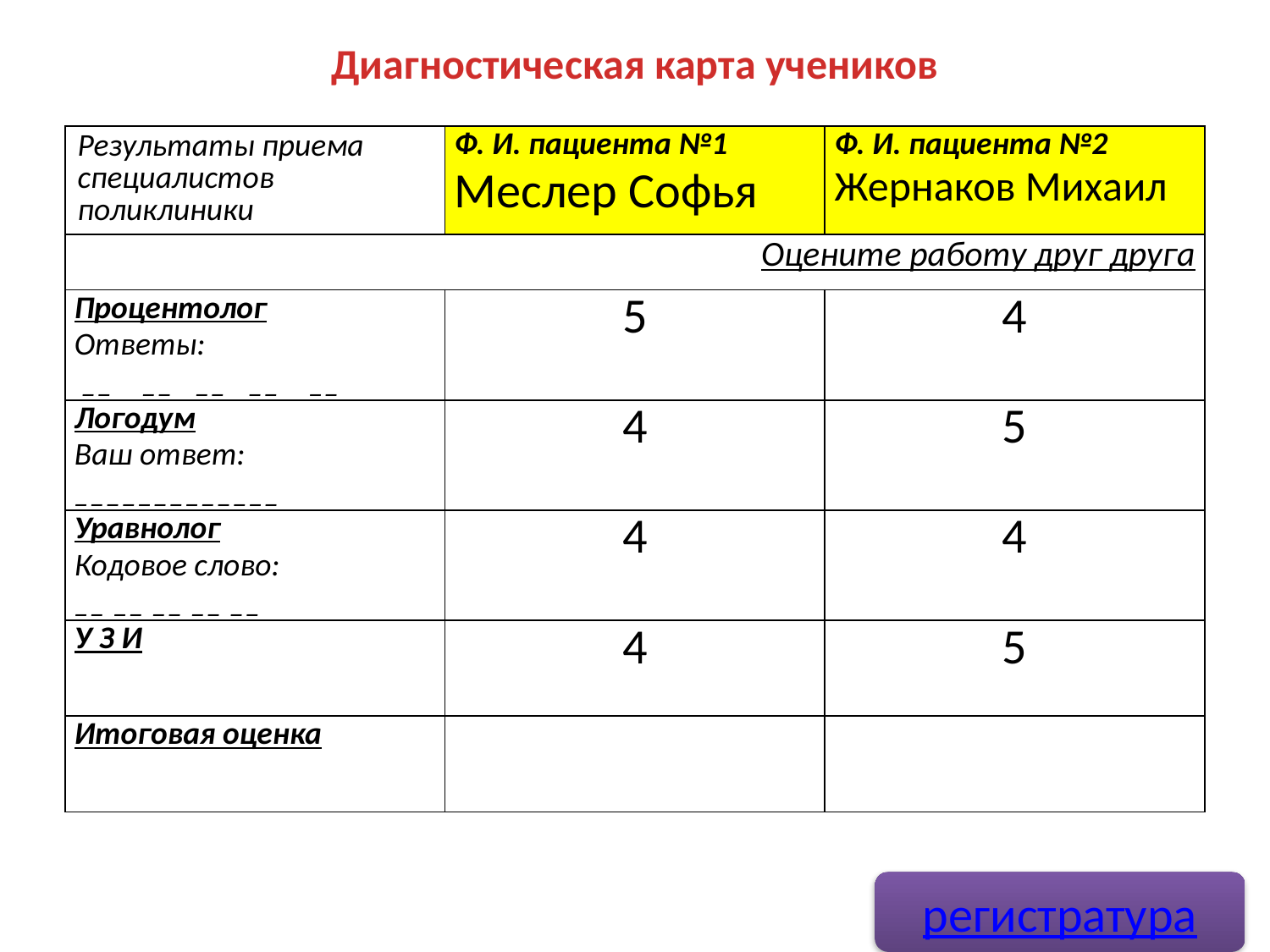

# Диагностическая карта учеников

| Результаты приема специалистов поликлиники | Ф. И. пациента №1 Меслер Софья | Ф. И. пациента №2 Жернаков Михаил |
| --- | --- | --- |
| Оцените работу друг друга |  |  |
| Процентолог Ответы: \_\_ \_\_ \_\_ \_\_ \_\_ | 5 | 4 |
| Логодум Ваш ответ: \_\_\_\_\_\_\_\_\_\_\_\_\_ | 4 | 5 |
| Уравнолог Кодовое слово: \_\_ \_\_ \_\_ \_\_ \_\_ | 4 | 4 |
| У З И | 4 | 5 |
| Итоговая оценка |  |  |
регистратура